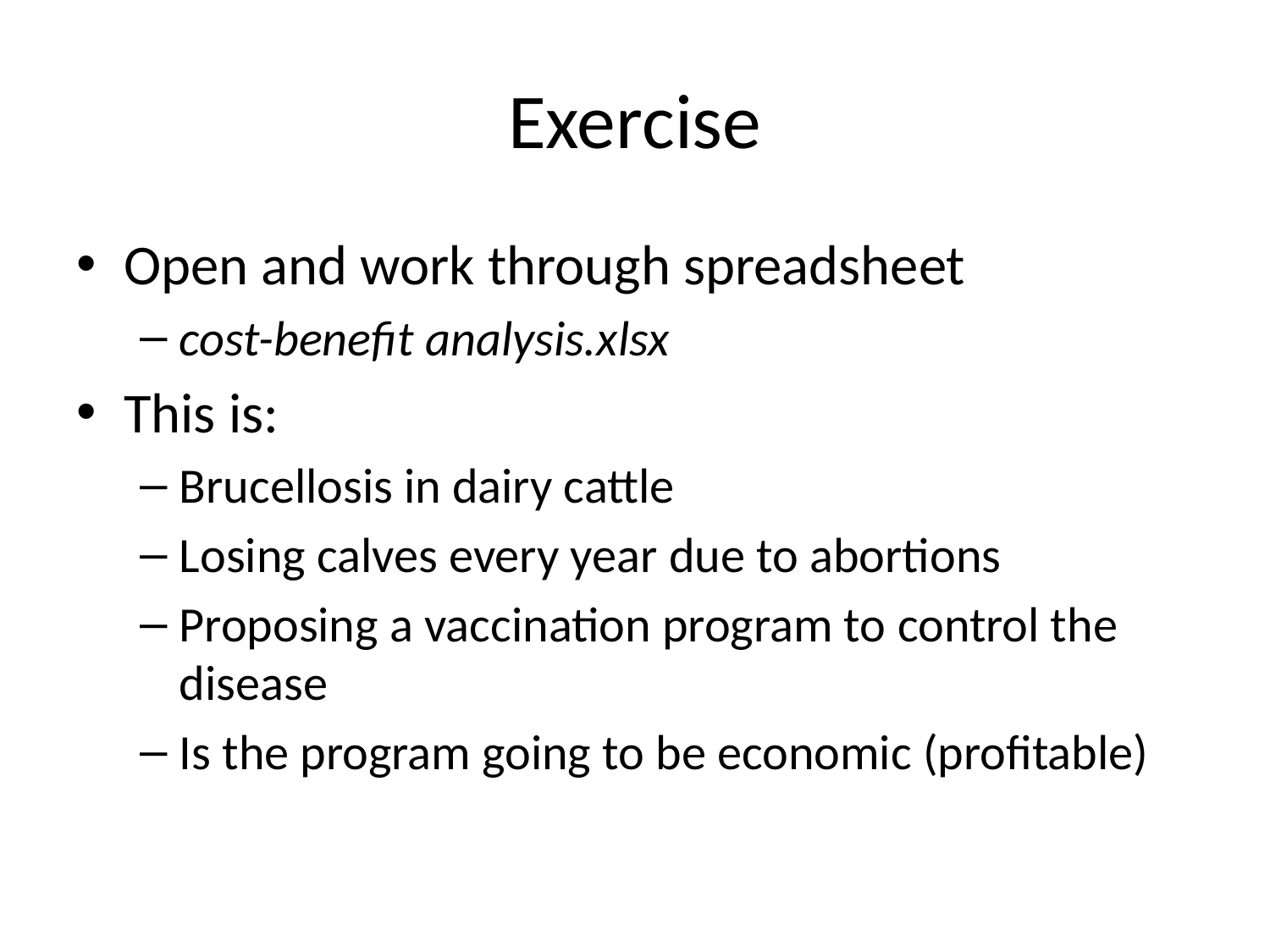

# Exercise
Open and work through spreadsheet
cost-benefit analysis.xlsx
This is:
Brucellosis in dairy cattle
Losing calves every year due to abortions
Proposing a vaccination program to control the disease
Is the program going to be economic (profitable)